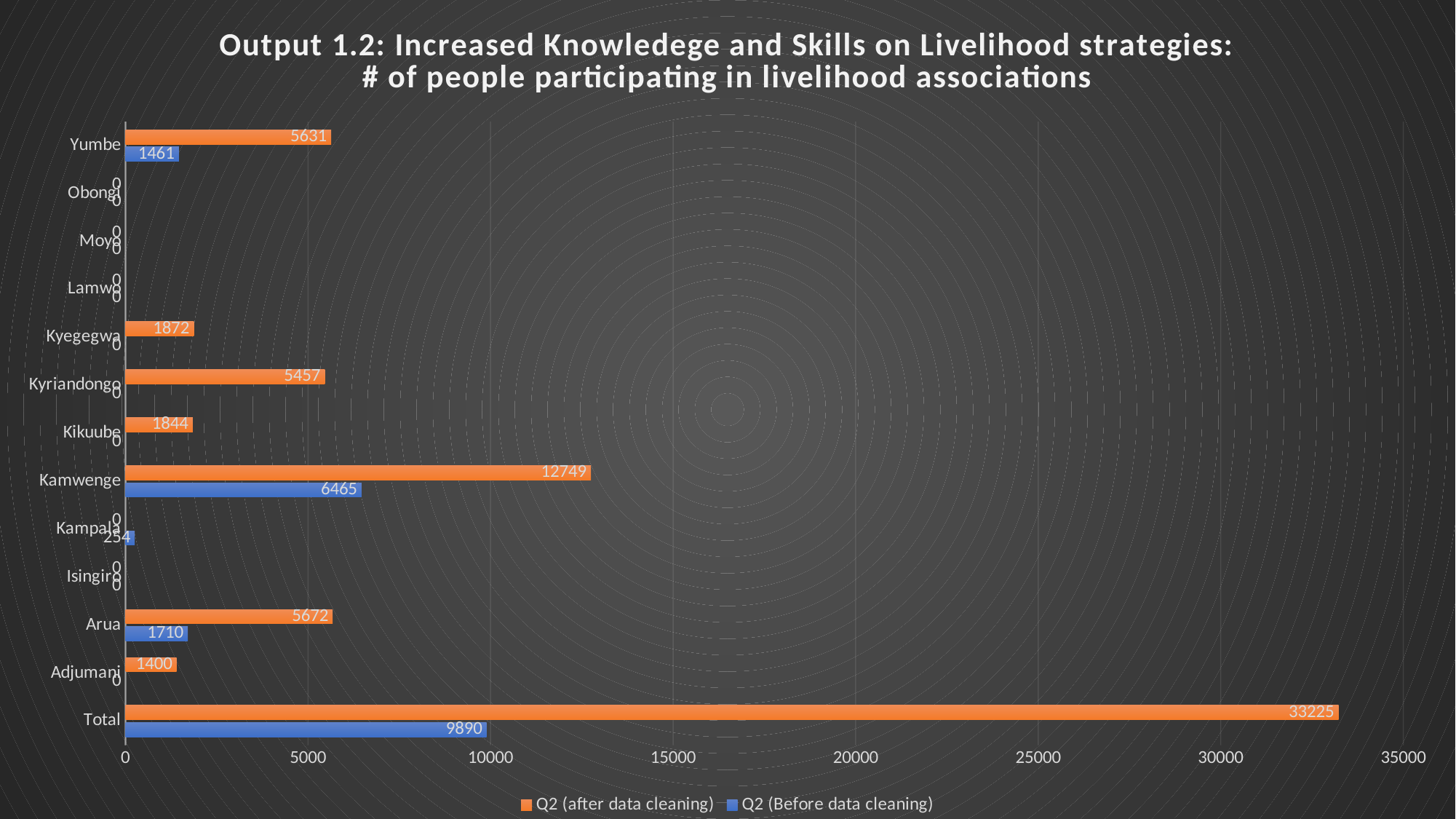

### Chart: Output 1.2: Increased Knowledege and Skills on Livelihood strategies:
# of people participating in livelihood associations

| Category | Q2 (Before data cleaning) | Q2 (after data cleaning) |
|---|---|---|
| Total | 9890.0 | 33225.0 |
| Adjumani | 0.0 | 1400.0 |
| Arua | 1710.0 | 5672.0 |
| Isingiro | 0.0 | 0.0 |
| Kampala | 254.0 | 0.0 |
| Kamwenge | 6465.0 | 12749.0 |
| Kikuube | 0.0 | 1844.0 |
| Kyriandongo | 0.0 | 5457.0 |
| Kyegegwa | 0.0 | 1872.0 |
| Lamwo | 0.0 | 0.0 |
| Moyo | 0.0 | 0.0 |
| Obongi | 0.0 | 0.0 |
| Yumbe | 1461.0 | 5631.0 |
#